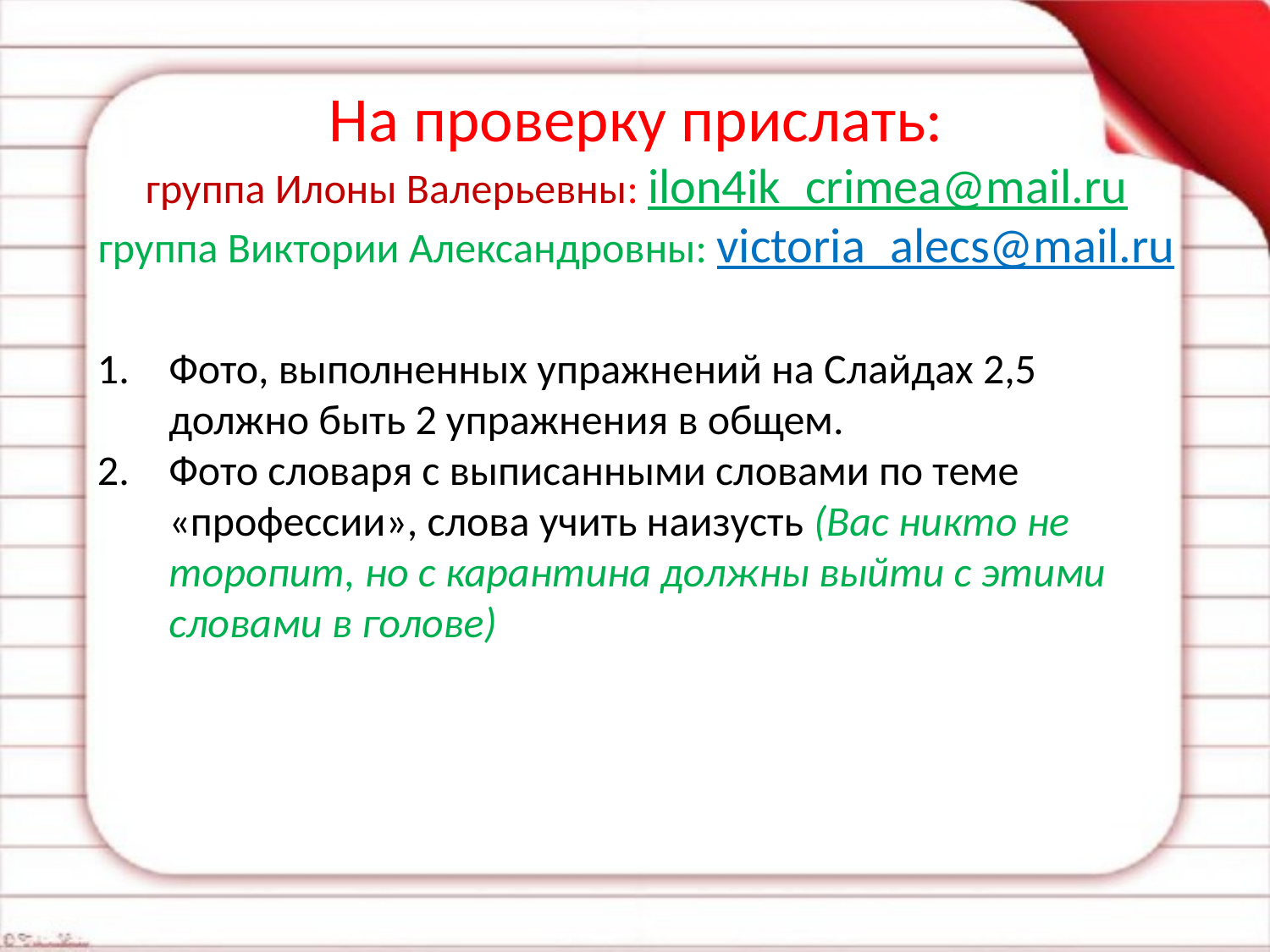

# На проверку прислать: группа Илоны Валерьевны: ilon4ik_crimea@mail.ru группа Виктории Александровны: victoria_alecs@mail.ru
Фото, выполненных упражнений на Слайдах 2,5 должно быть 2 упражнения в общем.
Фото словаря с выписанными словами по теме «профессии», слова учить наизусть (Вас никто не торопит, но с карантина должны выйти с этими словами в голове)